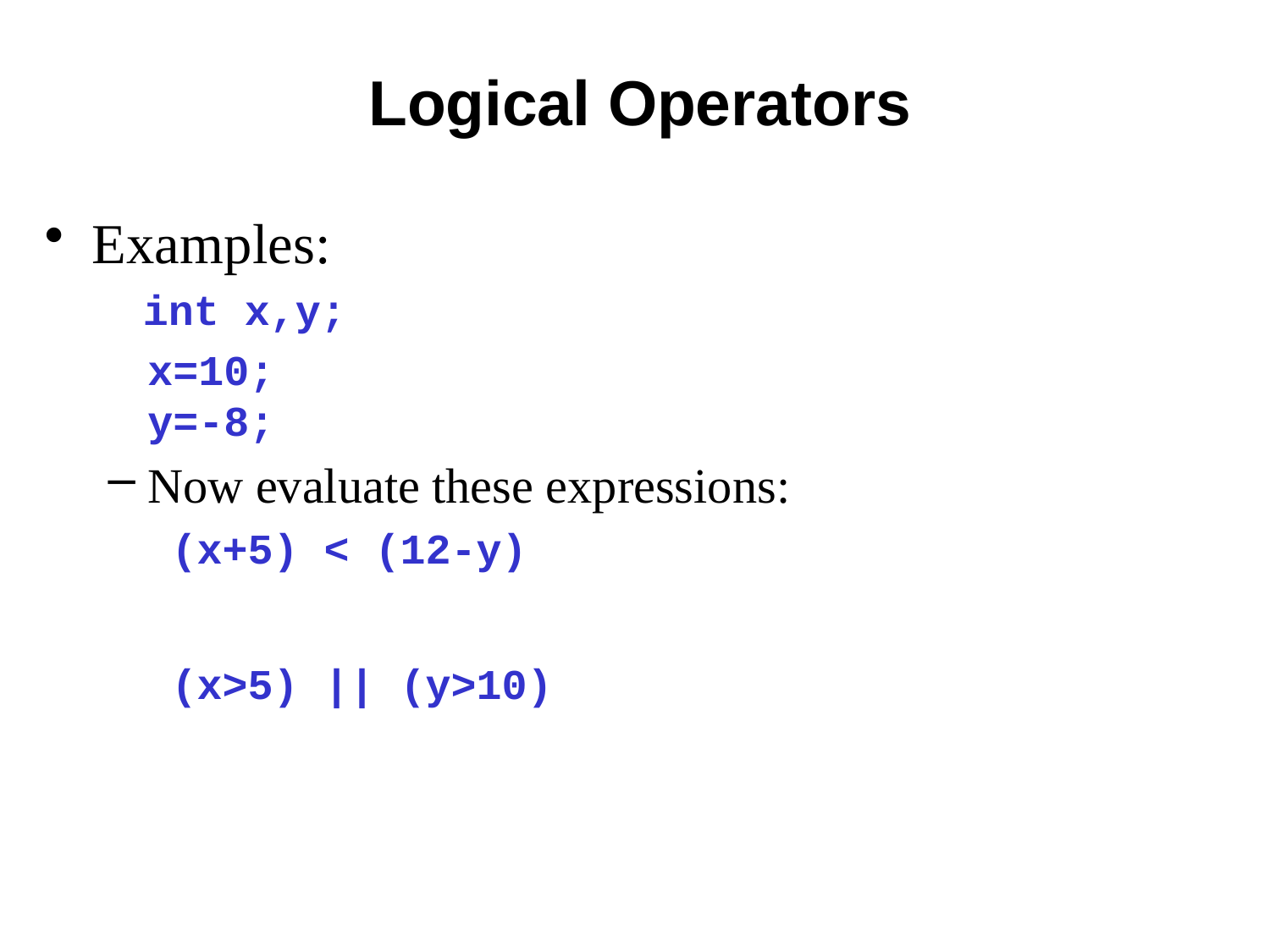

# Logical Operators
Examples:
	  int x,y;
	x=10;
y=-8;
Now evaluate these expressions:
(x+5) < (12-y)

(x>5) || (y>10)